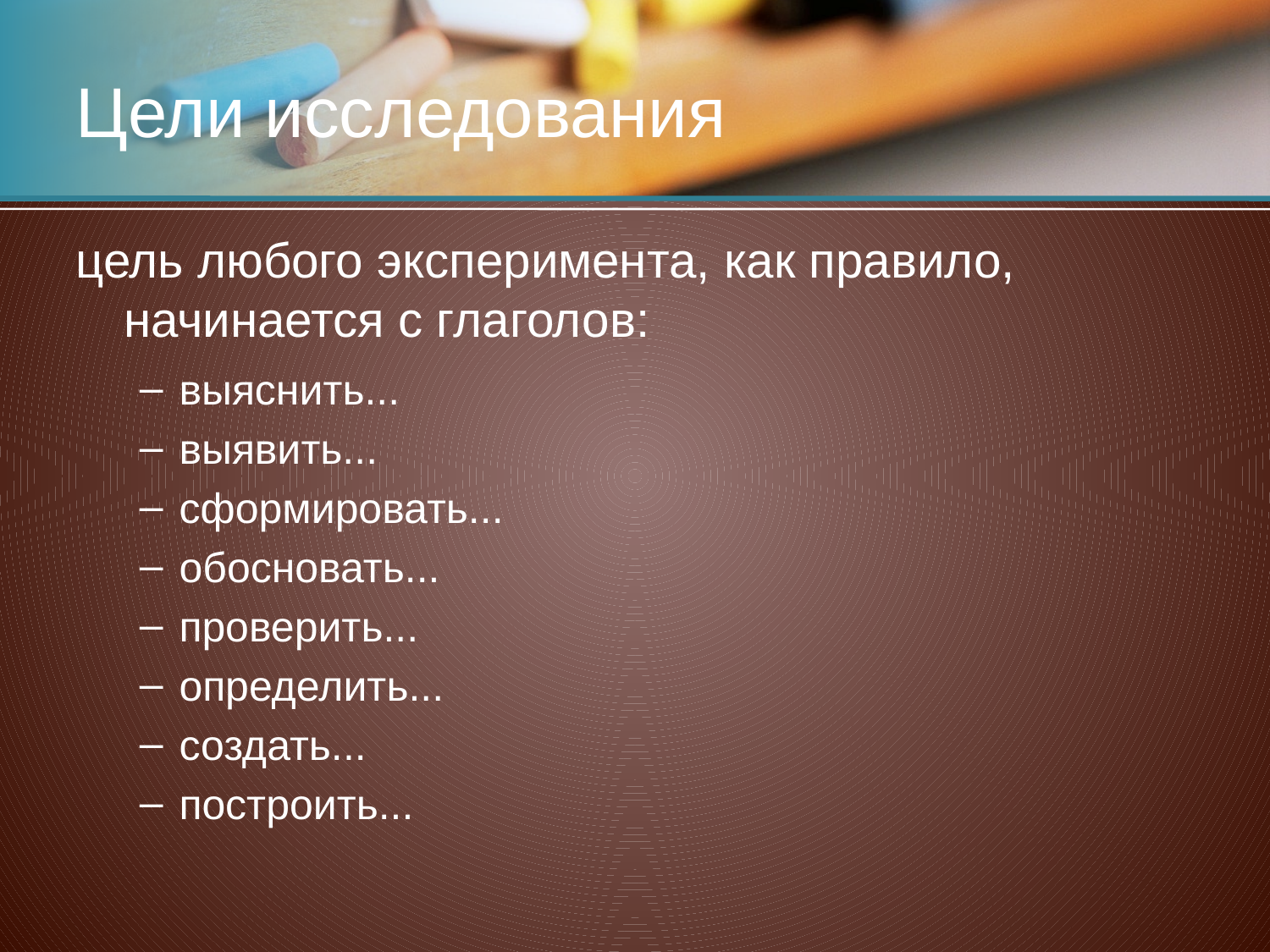

# Цели исследования
цель любого эксперимента, как правило, начинается с глаголов:
выяснить...
выявить...
сформировать...
обосновать...
проверить...
определить...
создать...
построить...